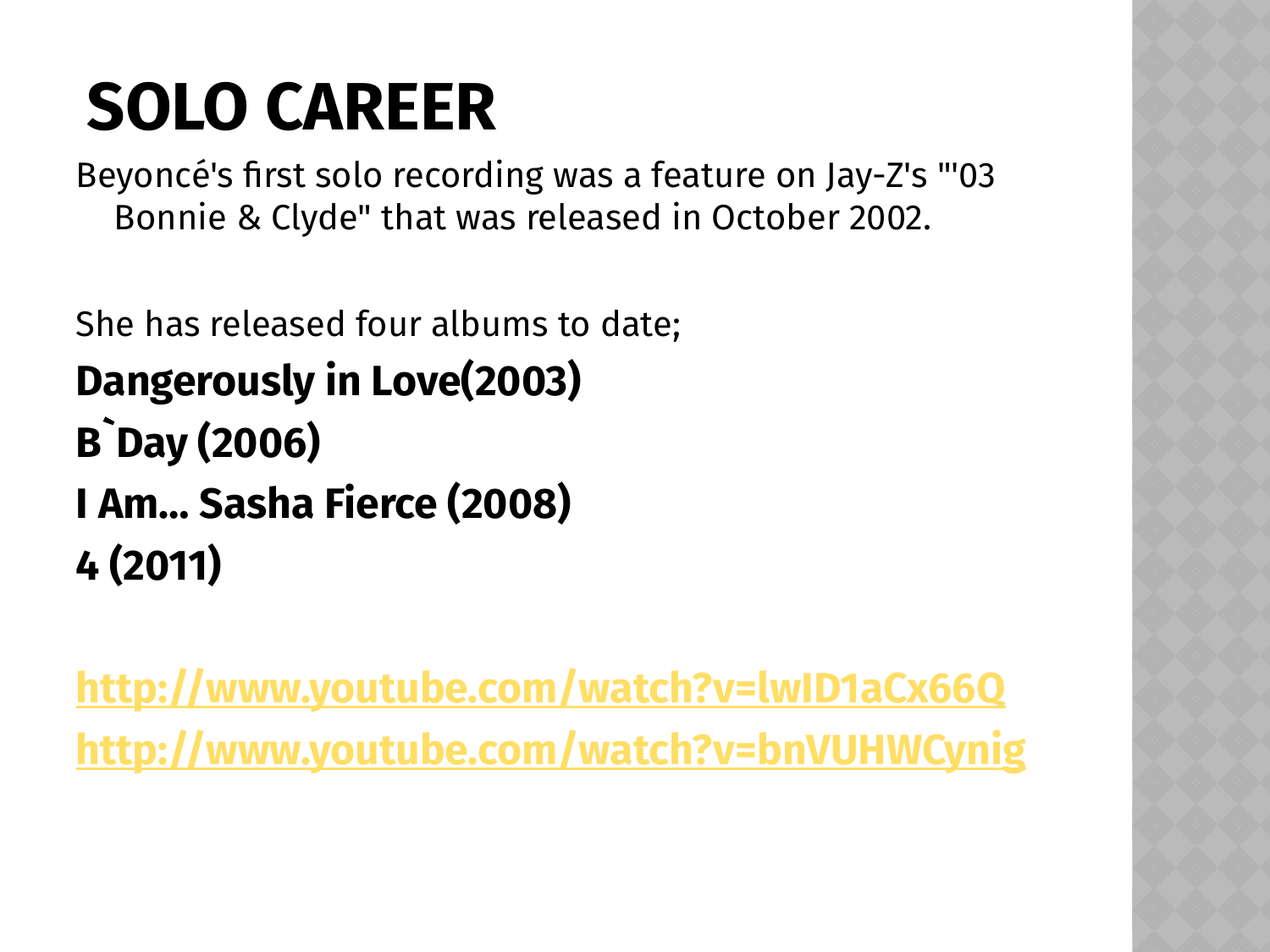

# solo Career
Beyoncé's first solo recording was a feature on Jay-Z's "'03 Bonnie & Clyde" that was released in October 2002.

She has released four albums to date;
Dangerously in Love(2003)
B`Day (2006)
I Am… Sasha Fierce (2008)
4 (2011)

http://www.youtube.com/watch?v=lwID1aCx66Q
http://www.youtube.com/watch?v=bnVUHWCynig